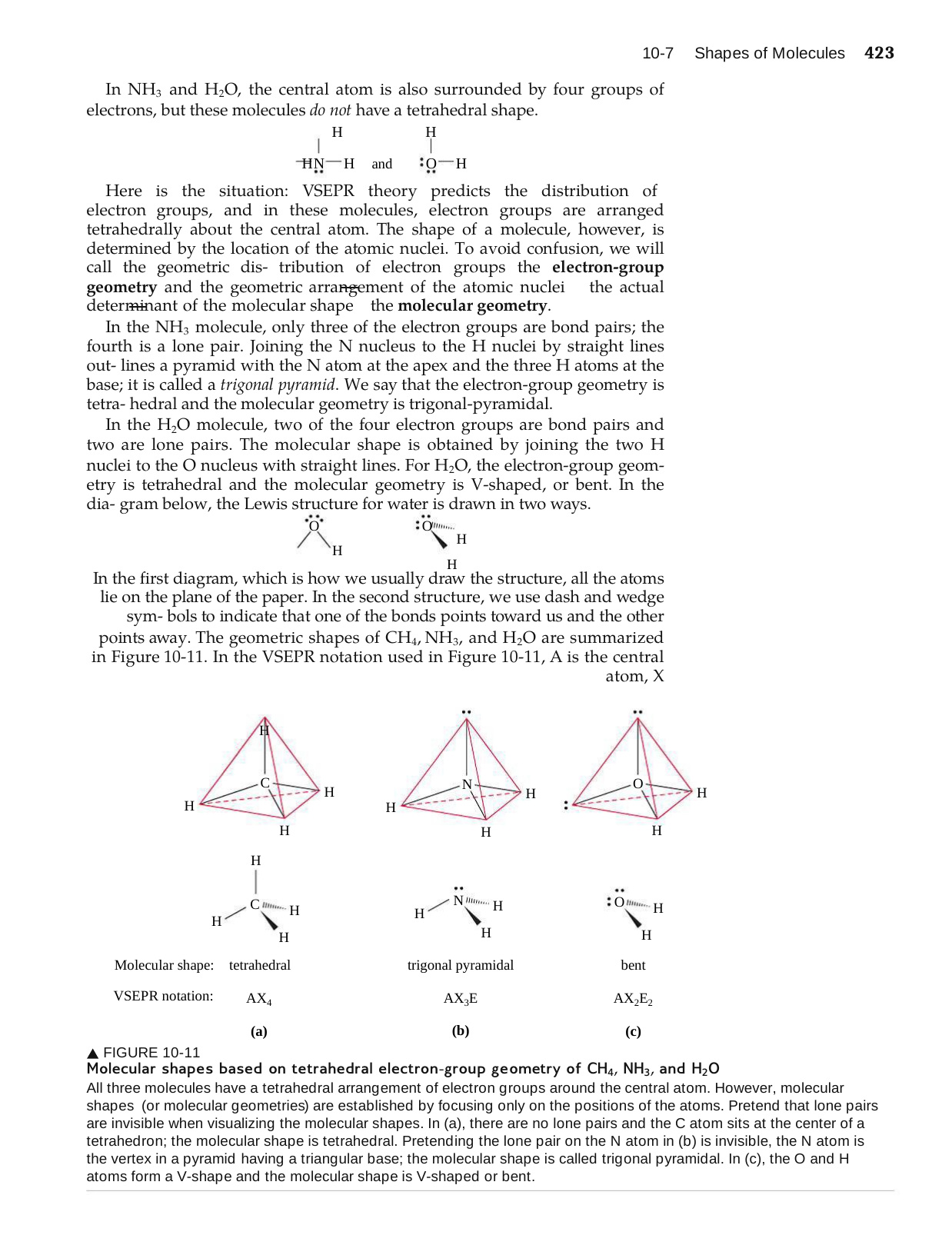

Shapes of Molecules	423
10-7
In NH3  and H2O, the central atom is also surrounded by four groups of electrons, but these molecules do not have a tetrahedral shape.
H	H

H	N	H	and	O	H
Here  is  the  situation:  VSEPR  theory  predicts  the  distribution  of  electron groups, and in these molecules, electron groups are arranged tetrahedrally about the central atom. The shape of a molecule, however, is determined by the location of the atomic nuclei. To avoid confusion, we will call the geometric dis- tribution of electron groups the electron-group geometry and the geometric arrangement of the atomic nuclei    the actual determinant of the molecular shape    the molecular geometry.
In the NH3  molecule, only three of the electron groups are bond pairs; the fourth is a lone pair. Joining the N nucleus to the H nuclei by straight lines out- lines a pyramid with the N atom at the apex and the three H atoms at the base; it is called a trigonal pyramid. We say that the electron-group geometry is tetra- hedral and the molecular geometry is trigonal-pyramidal.
In the H2O molecule, two of the four electron groups are bond pairs and two are lone pairs. The molecular shape is obtained by joining the two H nuclei to the O nucleus with straight lines. For H2O, the electron-group geom- etry is tetrahedral and the molecular geometry is V-shaped, or bent. In the dia- gram below, the Lewis structure for water is drawn in two ways.

O	O
H H
H
In the first diagram, which is how we usually draw the structure, all the atoms lie on the plane of the paper. In the second structure, we use dash and wedge sym- bols to indicate that one of the bonds points toward us and the other points away. The geometric shapes of CH4, NH3, and H2O are summarized in Figure 10-11. In the VSEPR notation used in Figure 10-11, A is the central atom, X

H
C
O
N
H
H
H
H
H
H
H
H
H
N
O
C
H
H
H
H
H
H
H
bent
H
tetrahedral
Molecular shape:
trigonal pyramidal
VSEPR notation:
AX4
(a)
AX3E
(b)
AX2E2
(c)
 FIGURE 10-11
Molecular shapes based on tetrahedral electron-group geometry of CH4, NH3, and H2O
All three molecules have a tetrahedral arrangement of electron groups around the central atom. However, molecular shapes  (or molecular geometries) are established by focusing only on the positions of the atoms. Pretend that lone pairs are invisible when visualizing the molecular shapes. In (a), there are no lone pairs and the C atom sits at the center of a tetrahedron; the molecular shape is tetrahedral. Pretending the lone pair on the N atom in (b) is invisible, the N atom is the vertex in a pyramid having a triangular base; the molecular shape is called trigonal pyramidal. In (c), the O and H atoms form a V-shape and the molecular shape is V-shaped or bent.